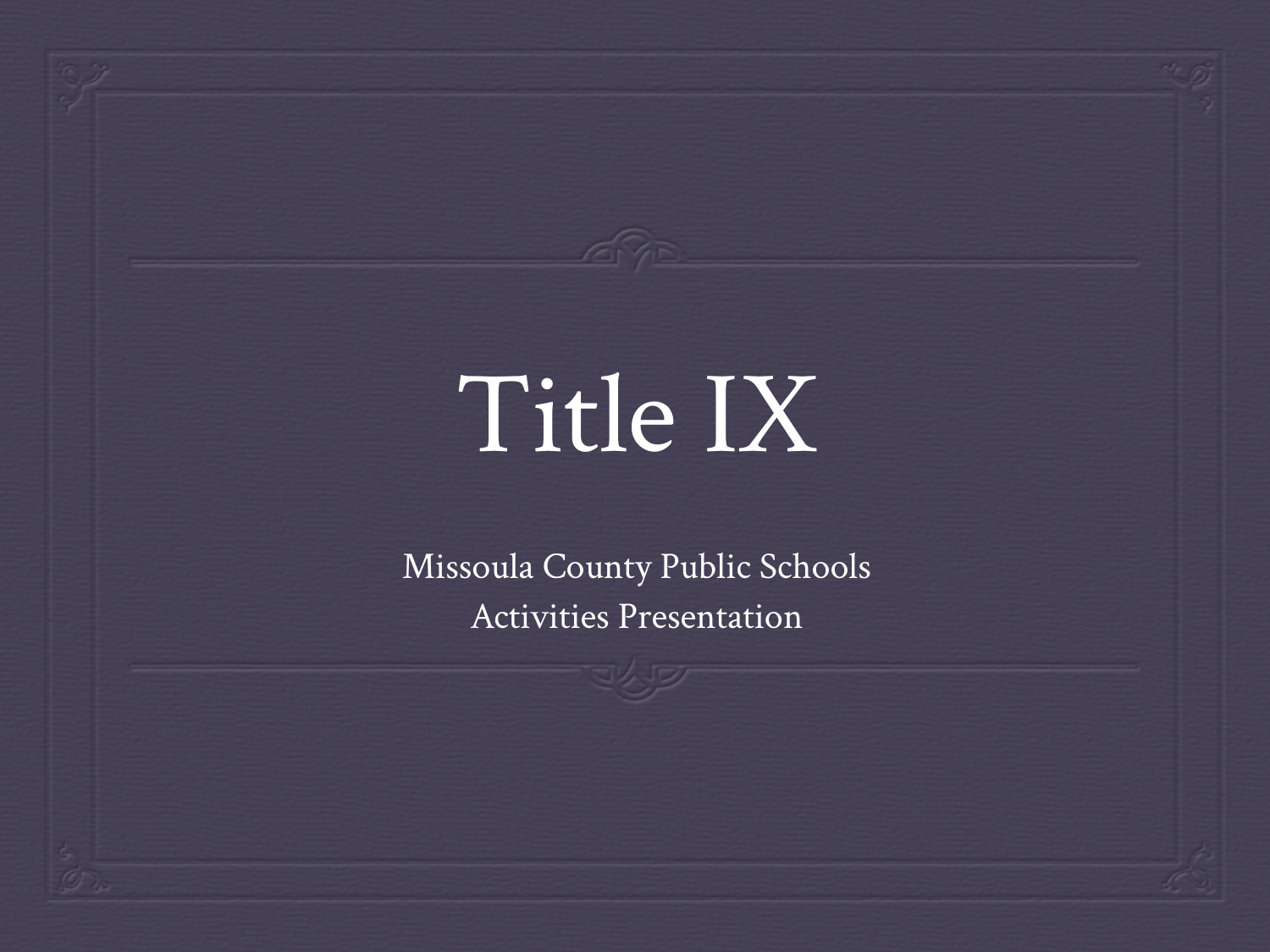

# Title IX

Missoula County Public Schools
Activities Presentation